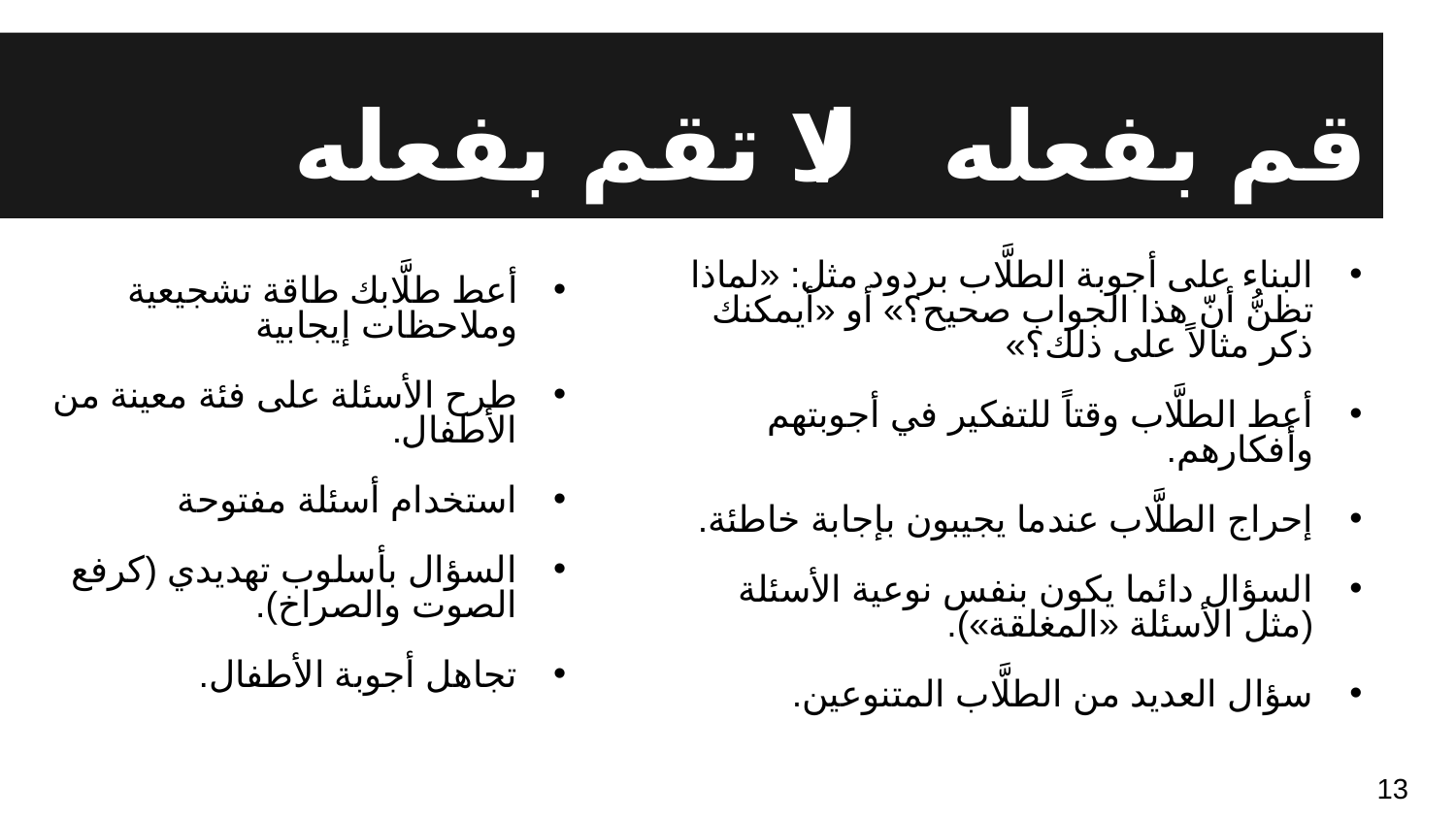

# قم بفعله / لا تقم بفعله
البناء على أجوبة الطلَّاب بردود مثل: «لماذا تظنُّ أنّ هذا الجواب صحيح؟» أو «أيمكنك ذكر مثالاً على ذلك؟»

أعط الطلَّاب وقتاً للتفكير في أجوبتهم وأفكارهم.

إحراج الطلَّاب عندما يجيبون بإجابة خاطئة.

السؤال دائما يكون بنفس نوعية الأسئلة (مثل الأسئلة «المغلقة»).

سؤال العديد من الطلَّاب المتنوعين.

أعط طلَّابك طاقة تشجيعية وملاحظات إيجابية

طرح الأسئلة على فئة معينة من الأطفال.

استخدام أسئلة مفتوحة

السؤال بأسلوب تهديدي (كرفع الصوت والصراخ).

تجاهل أجوبة الأطفال.
13